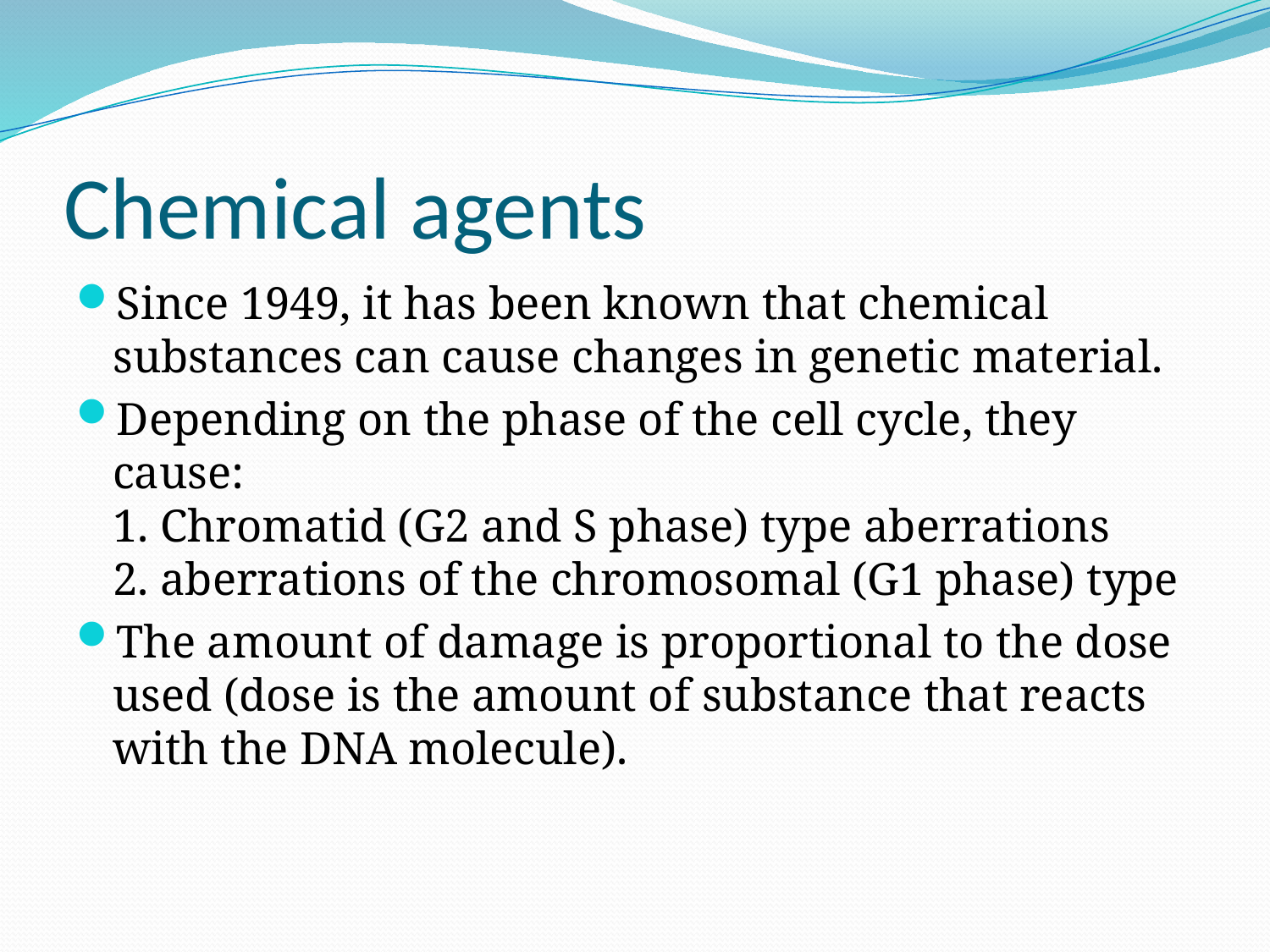

# Chemical agents
Since 1949, it has been known that chemical substances can cause changes in genetic material.
Depending on the phase of the cell cycle, they cause:
1. Chromatid (G2 and S phase) type aberrations
2. aberrations of the chromosomal (G1 phase) type
The amount of damage is proportional to the dose used (dose is the amount of substance that reacts with the DNA molecule).